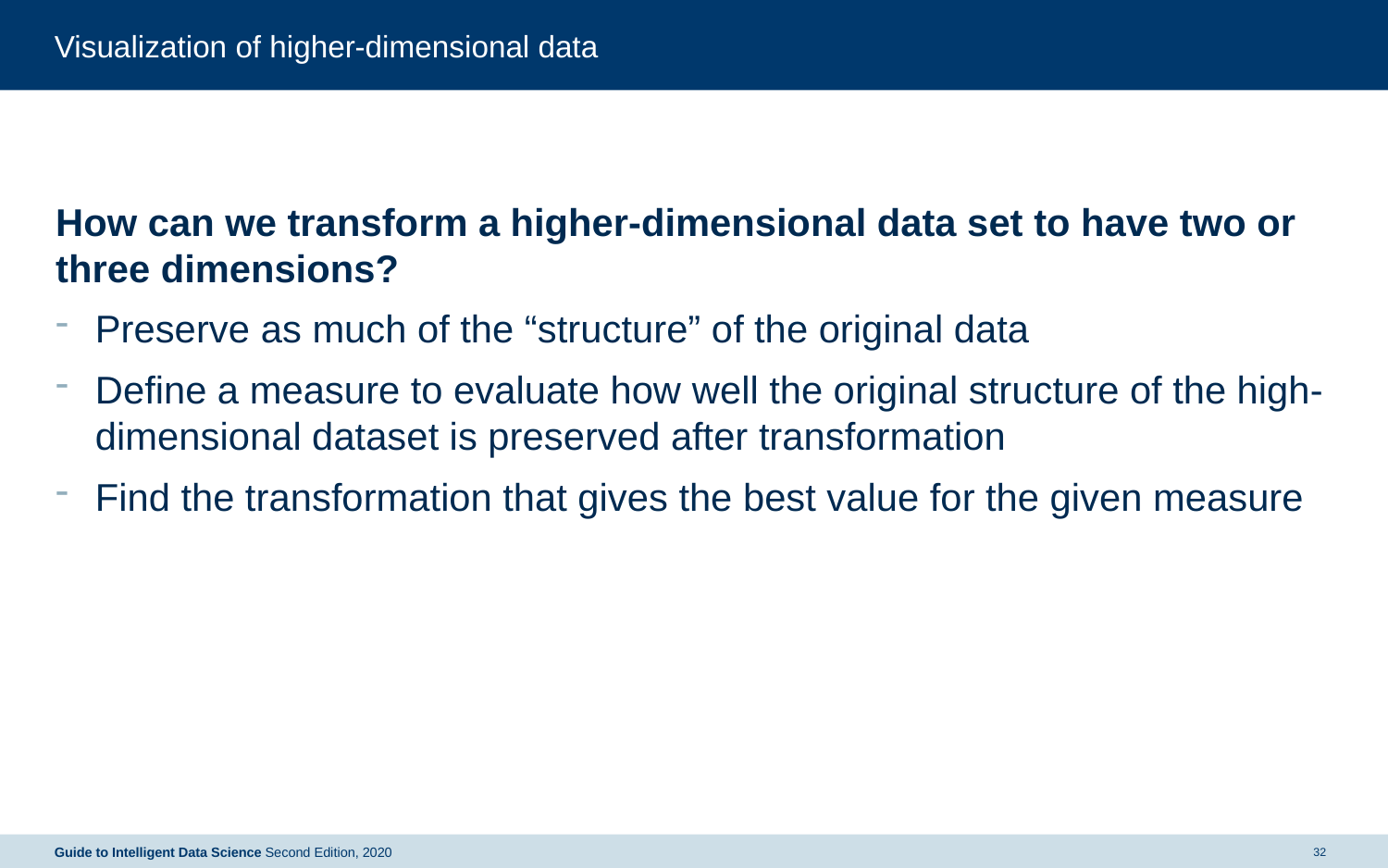

# Visualization of higher-dimensional data

How can we transform a higher-dimensional data set to have two or three dimensions?
Preserve as much of the “structure” of the original data
Define a measure to evaluate how well the original structure of the high-dimensional dataset is preserved after transformation
Find the transformation that gives the best value for the given measure
Guide to Intelligent Data Science Second Edition, 2020
32